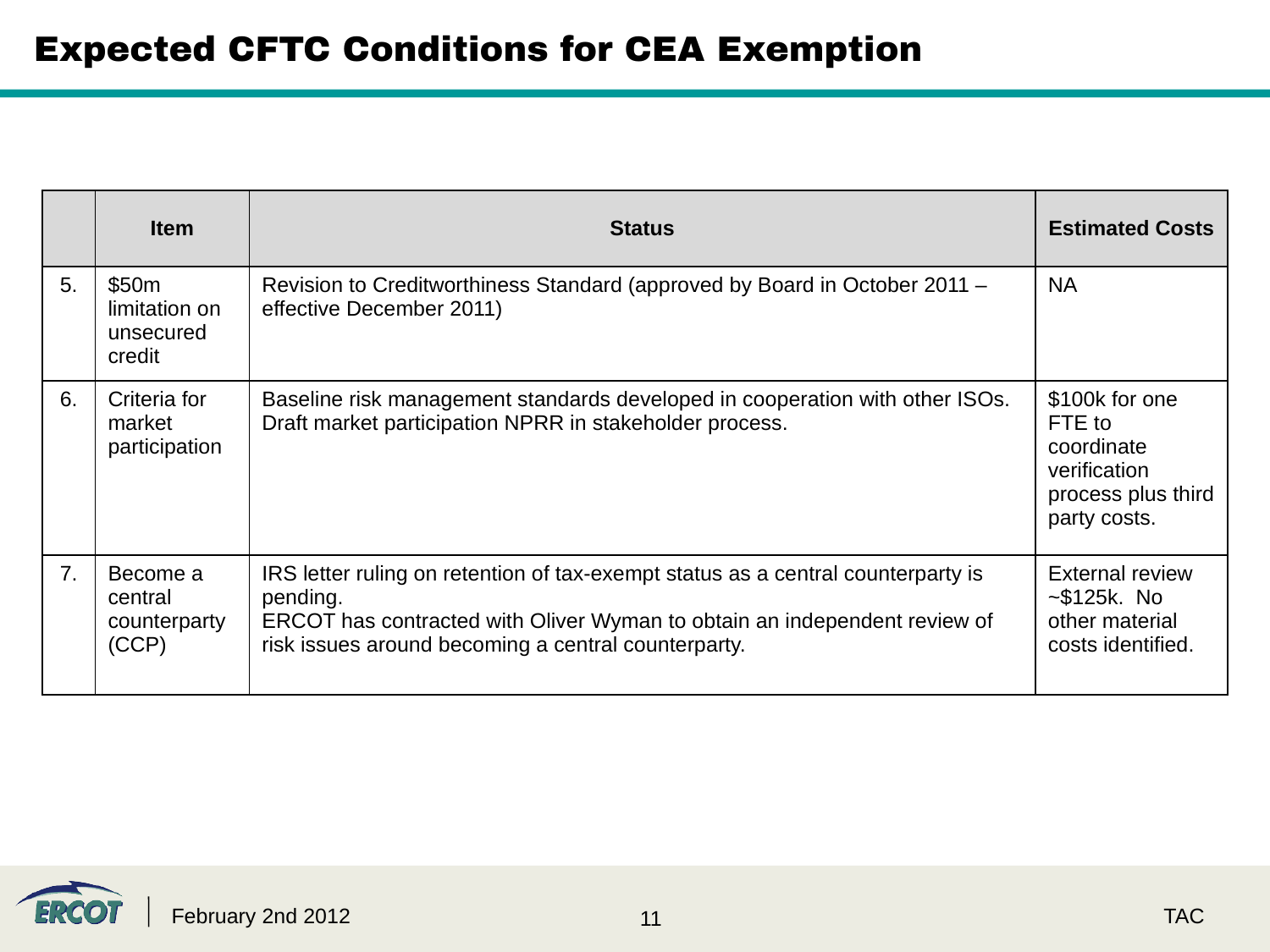

# Expected CFTC Conditions for CEA Exemption
|  | Item | Status | Estimated Costs |
| --- | --- | --- | --- |
| 5. | $50m limitation on unsecured credit | Revision to Creditworthiness Standard (approved by Board in October 2011 – effective December 2011) | NA |
| 6. | Criteria for market participation | Baseline risk management standards developed in cooperation with other ISOs. Draft market participation NPRR in stakeholder process. | $100k for one FTE to coordinate verification process plus third party costs. |
| 7. | Become a central counterparty (CCP) | IRS letter ruling on retention of tax-exempt status as a central counterparty is pending. ERCOT has contracted with Oliver Wyman to obtain an independent review of risk issues around becoming a central counterparty. | External review ~$125k. No other material costs identified. |
February 2nd 2012
TAC